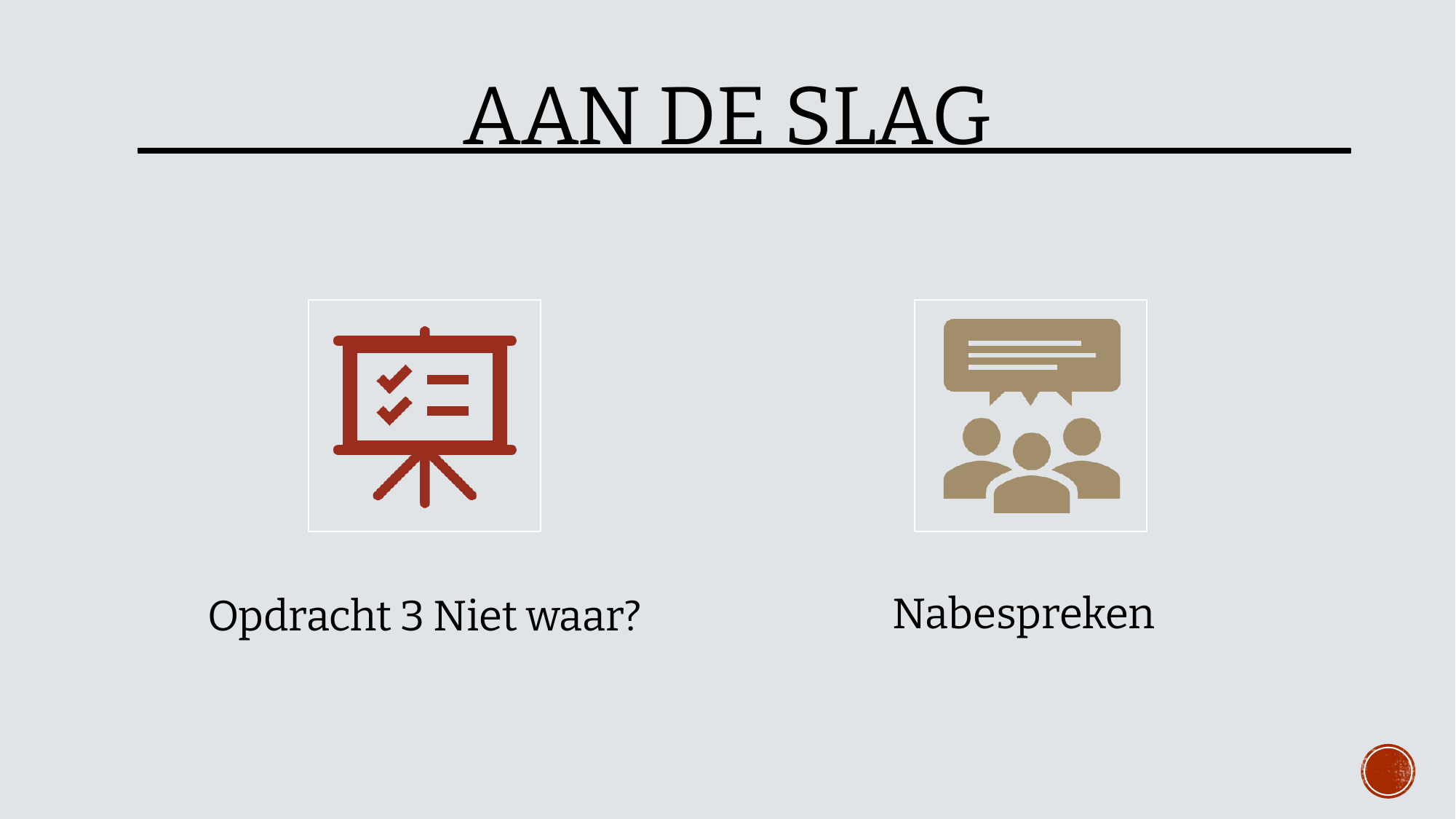

# Aan de slag

Opdracht 3 Niet waar?
Nabespreken